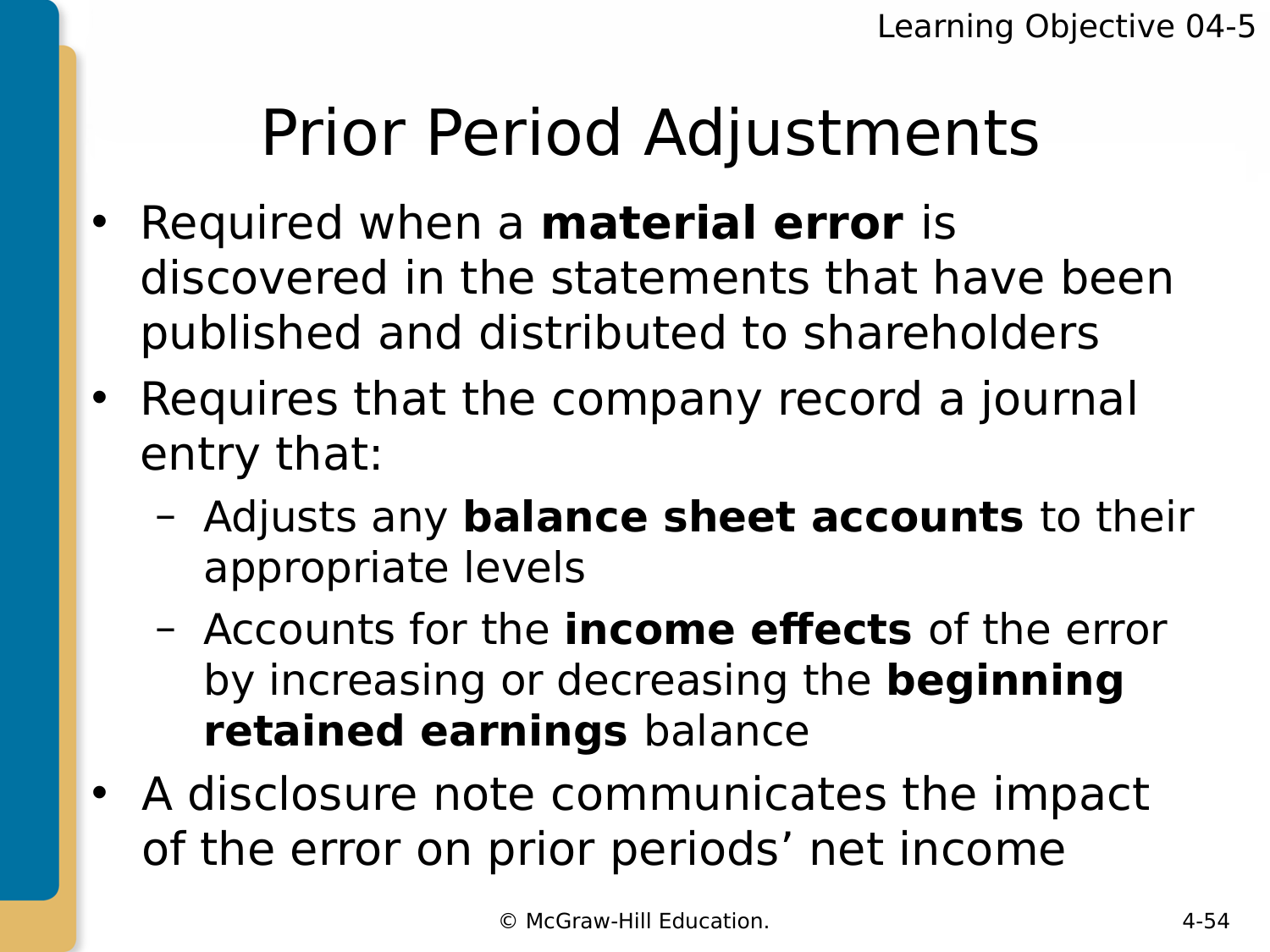

Learning Objective 04-5
# Prior Period Adjustments
Required when a material error is discovered in the statements that have been published and distributed to shareholders
Requires that the company record a journal entry that:
Adjusts any balance sheet accounts to their appropriate levels
Accounts for the income effects of the error by increasing or decreasing the beginning retained earnings balance
A disclosure note communicates the impact of the error on prior periods’ net income